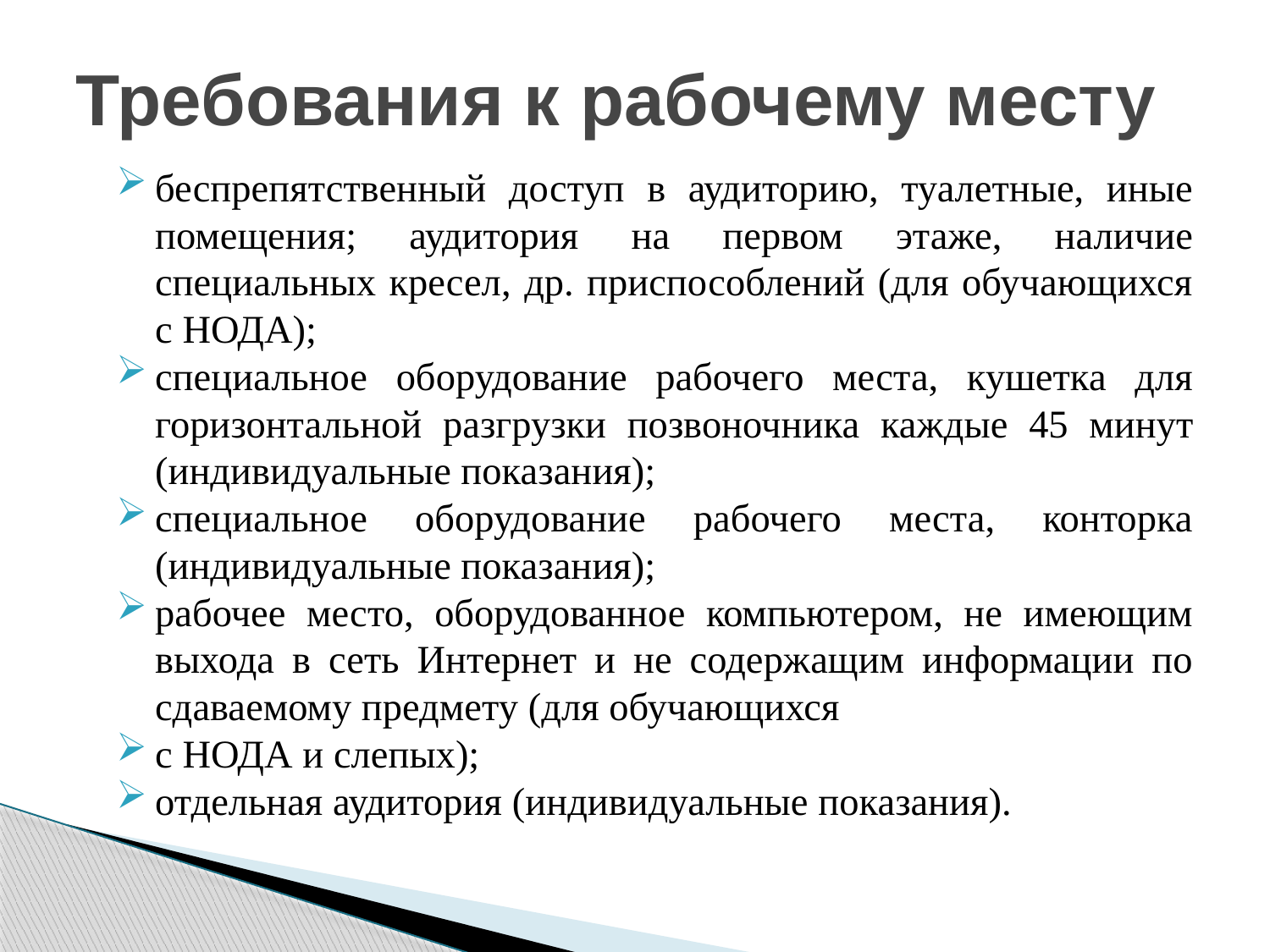

# Требования к рабочему месту
беспрепятственный доступ в аудиторию, туалетные, иные помещения; аудитория на первом этаже, наличие специальных кресел, др. приспособлений (для обучающихся с НОДА);
специальное оборудование рабочего места, кушетка для горизонтальной разгрузки позвоночника каждые 45 минут (индивидуальные показания);
специальное оборудование рабочего места, конторка (индивидуальные показания);
рабочее место, оборудованное компьютером, не имеющим выхода в сеть Интернет и не содержащим информации по сдаваемому предмету (для обучающихся
с НОДА и слепых);
отдельная аудитория (индивидуальные показания).